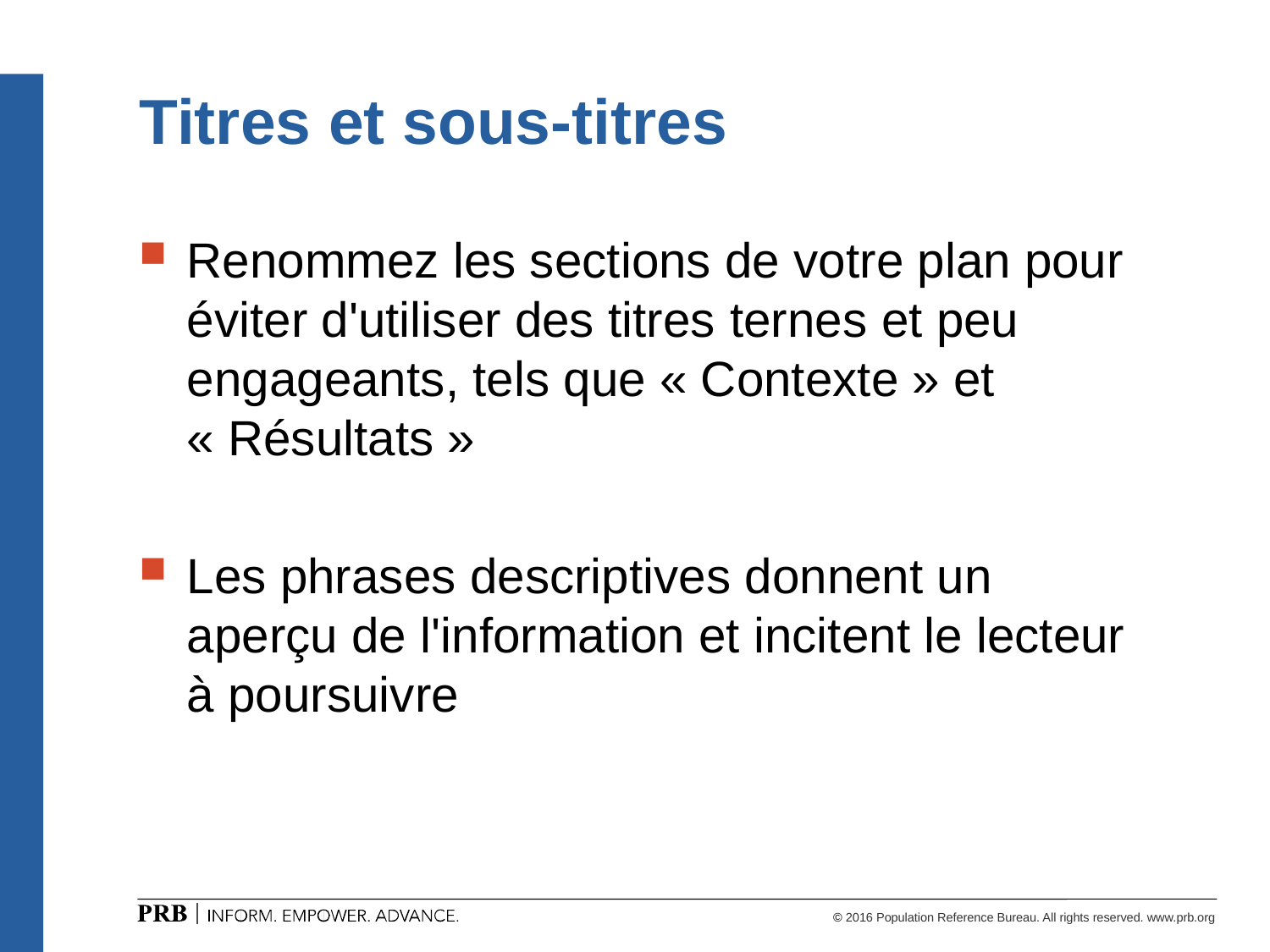

# Titres et sous-titres
Renommez les sections de votre plan pour éviter d'utiliser des titres ternes et peu engageants, tels que « Contexte » et « Résultats »

Les phrases descriptives donnent un aperçu de l'information et incitent le lecteur à poursuivre